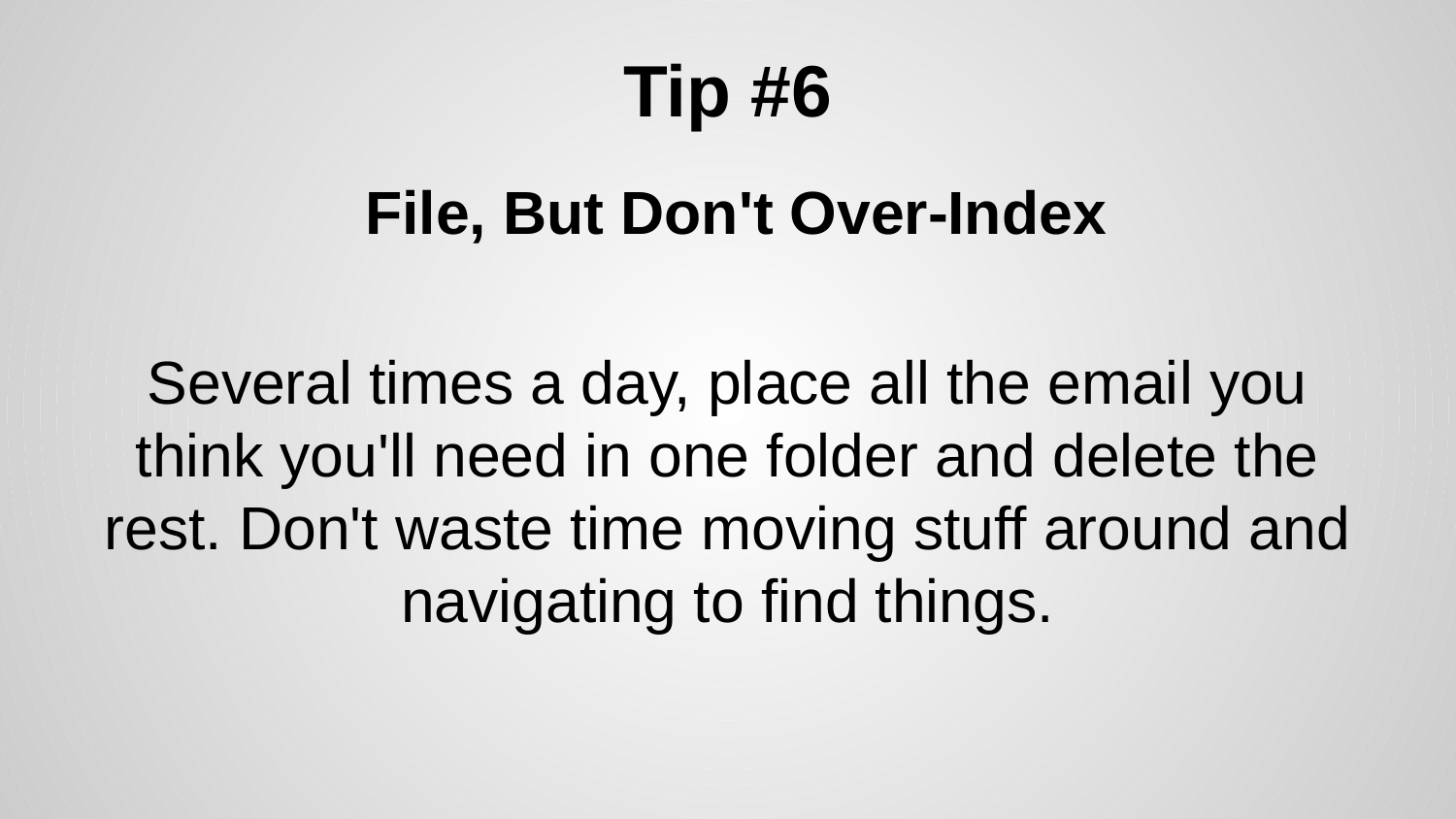

# Tip #6
 File, But Don't Over-Index

Several times a day, place all the email you think you'll need in one folder and delete the rest. Don't waste time moving stuff around and navigating to find things.